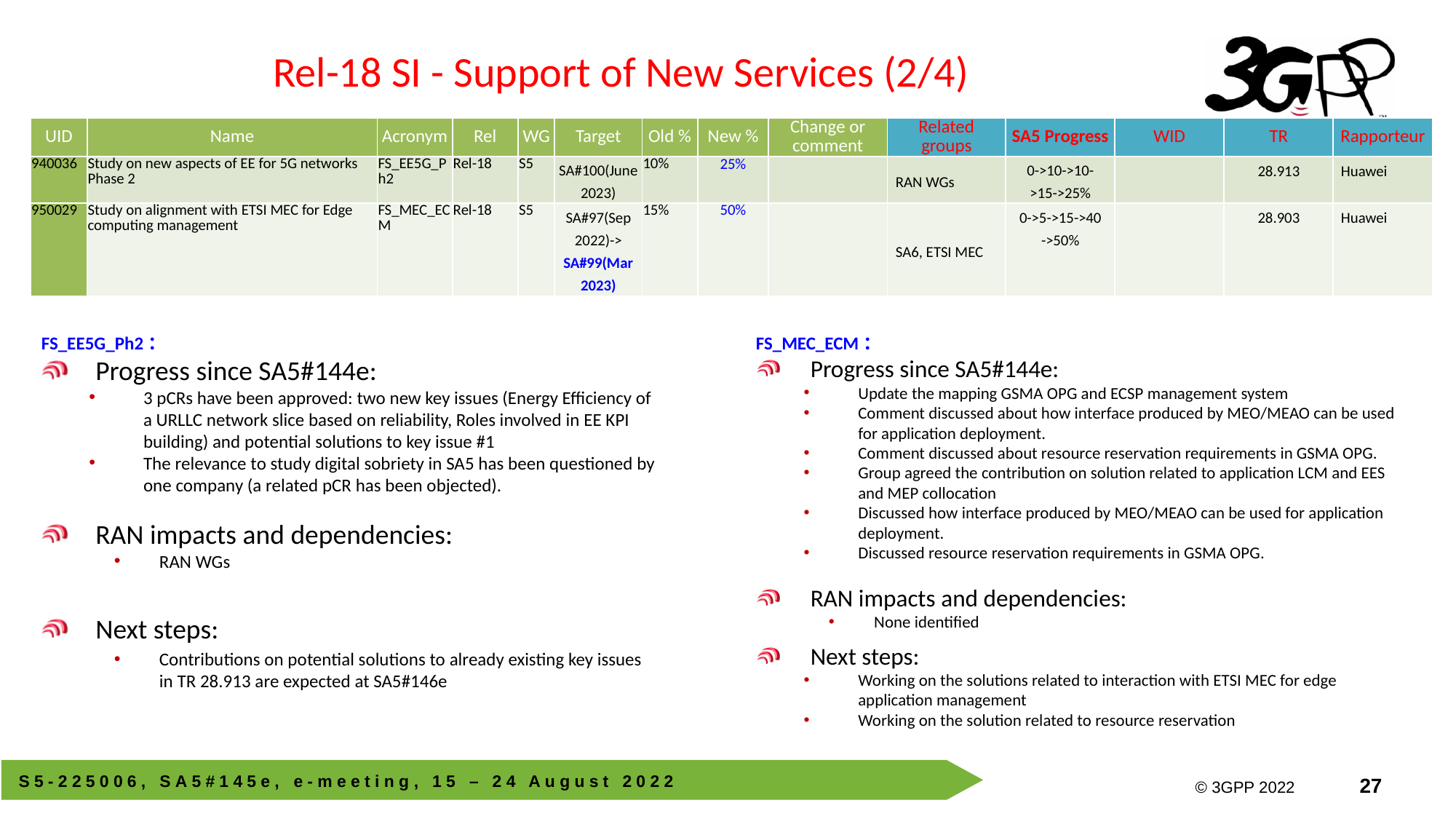

# Rel-18 SI - Support of New Services (2/4)
| UID | Name | Acronym | Rel | WG | Target | Old % | New % | Change or comment | Related groups | SA5 Progress | WID | TR | Rapporteur |
| --- | --- | --- | --- | --- | --- | --- | --- | --- | --- | --- | --- | --- | --- |
| 940036 | Study on new aspects of EE for 5G networks Phase 2 | FS\_EE5G\_Ph2 | Rel-18 | S5 | SA#100(June 2023) | 10% | 25% |  | RAN WGs | 0->10->10->15->25% |  | 28.913 | Huawei |
| 950029 | Study on alignment with ETSI MEC for Edge computing management | FS\_MEC\_ECM | Rel-18 | S5 | SA#97(Sep 2022)-> SA#99(Mar 2023) | 15% | 50% |  | SA6, ETSI MEC | 0->5->15->40 ->50% |  | 28.903 | Huawei |
FS_EE5G_Ph2：
Progress since SA5#144e:
3 pCRs have been approved: two new key issues (Energy Efficiency of a URLLC network slice based on reliability, Roles involved in EE KPI building) and potential solutions to key issue #1
The relevance to study digital sobriety in SA5 has been questioned by one company (a related pCR has been objected).

RAN impacts and dependencies:
RAN WGs

Next steps:
Contributions on potential solutions to already existing key issues in TR 28.913 are expected at SA5#146e
FS_MEC_ECM：
Progress since SA5#144e:
Update the mapping GSMA OPG and ECSP management system
Comment discussed about how interface produced by MEO/MEAO can be used for application deployment.
Comment discussed about resource reservation requirements in GSMA OPG.
Group agreed the contribution on solution related to application LCM and EES and MEP collocation
Discussed how interface produced by MEO/MEAO can be used for application deployment.
Discussed resource reservation requirements in GSMA OPG.

RAN impacts and dependencies:
None identified
Next steps:
Working on the solutions related to interaction with ETSI MEC for edge application management
Working on the solution related to resource reservation